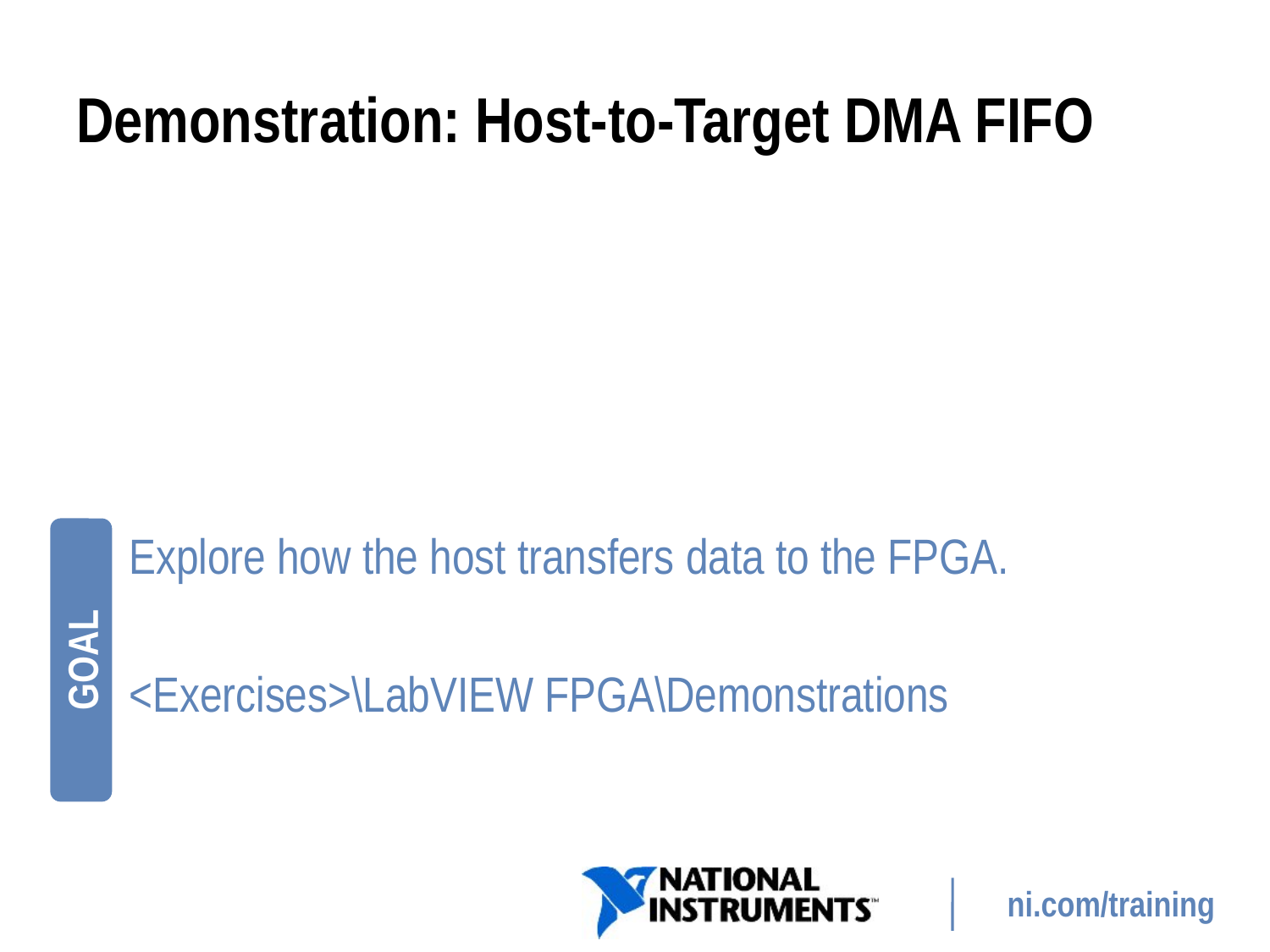

# Demonstration: Host-to-Target DMA FIFO
Explore how the host transfers data to the FPGA.

<Exercises>\LabVIEW FPGA\Demonstrations